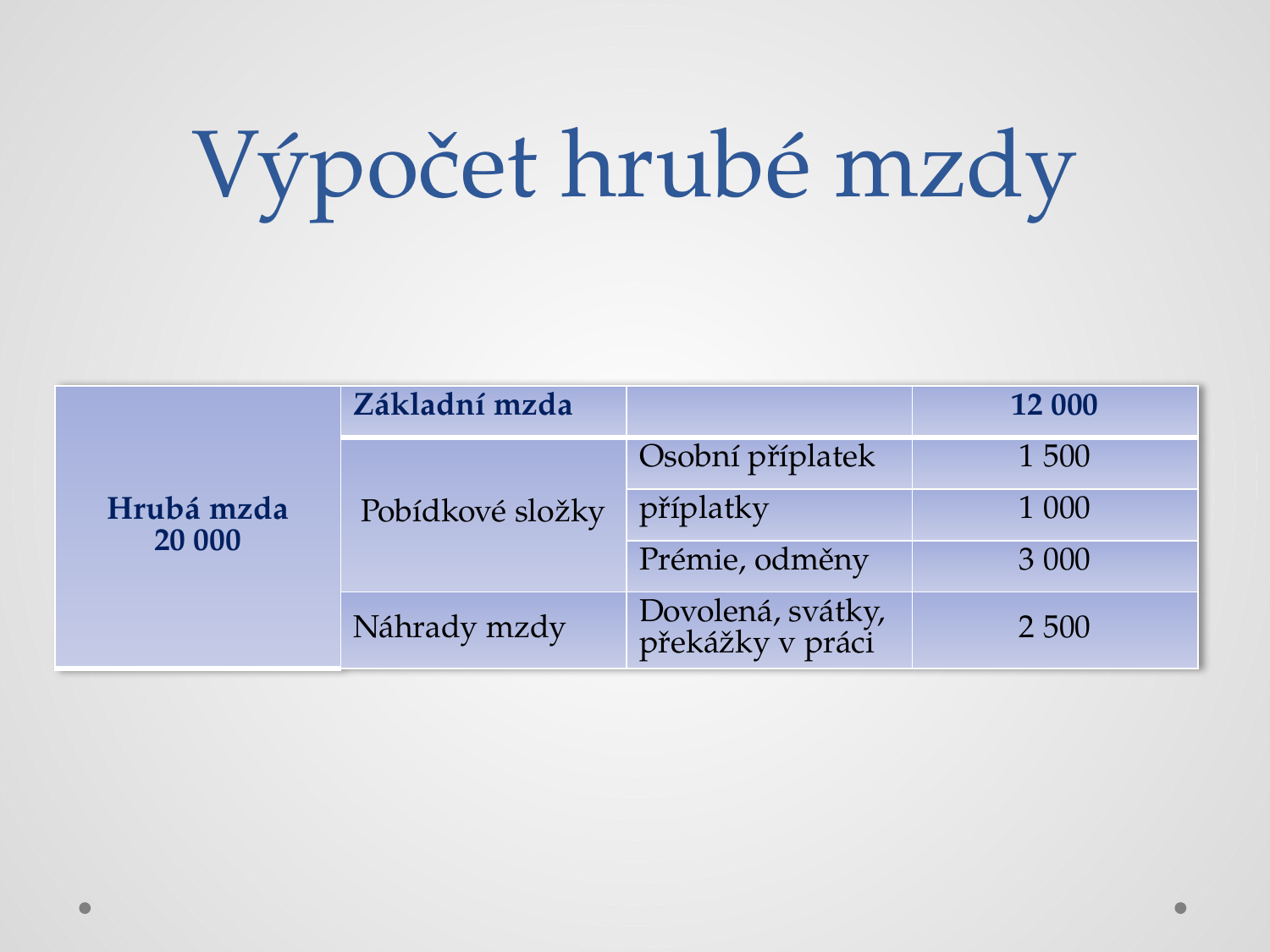

# Výpočet hrubé mzdy
| Hrubá mzda 20 000 | Základní mzda |  | 12 000 |
| --- | --- | --- | --- |
|  | Pobídkové složky | Osobní příplatek | 1 500 |
|  |  | příplatky | 1 000 |
|  |  | Prémie, odměny | 3 000 |
|  | Náhrady mzdy | Dovolená, svátky, překážky v práci | 2 500 |